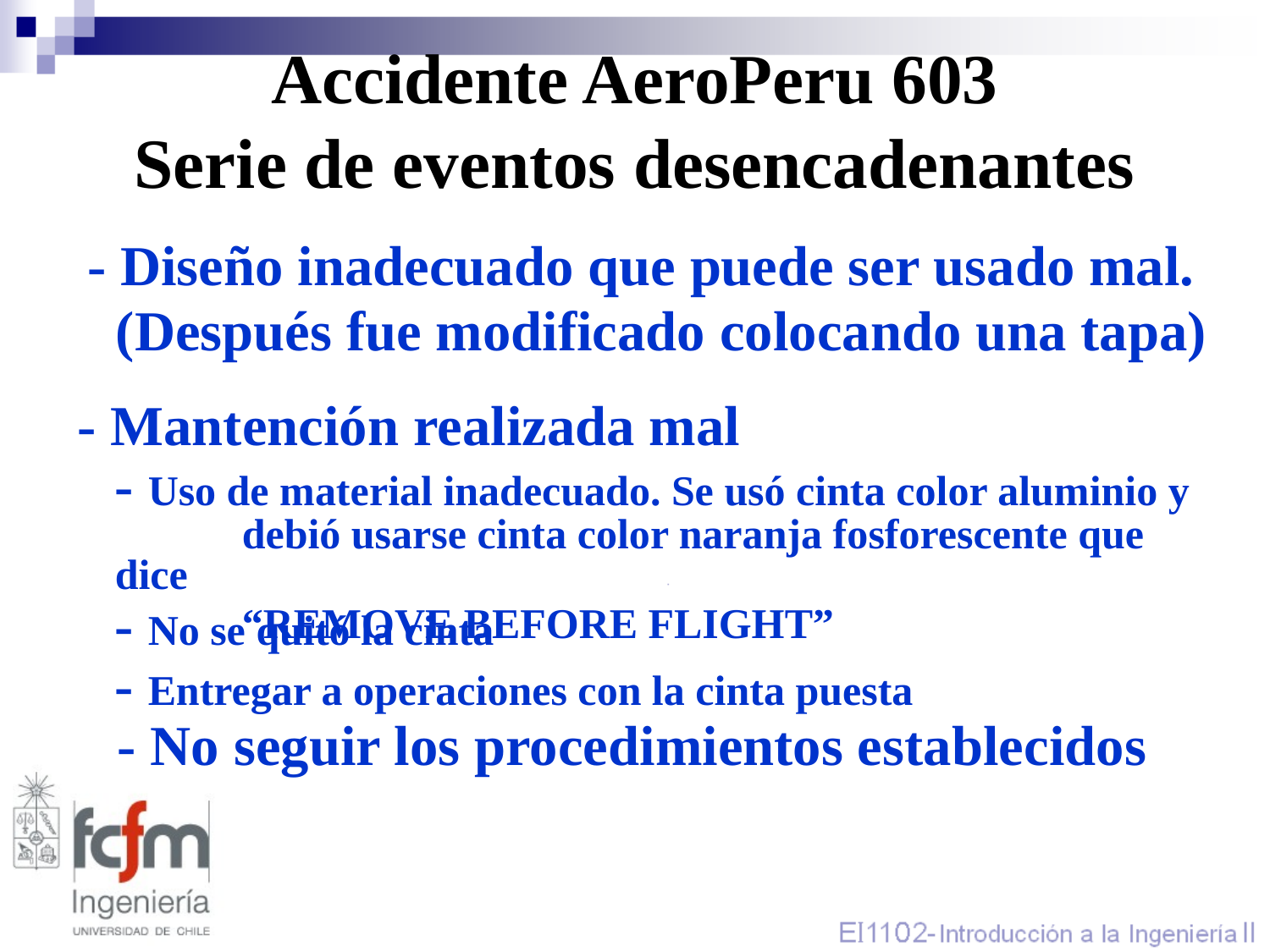

# Accidente AeroPeru 603 Serie de eventos desencadenantes
- Diseño inadecuado que puede ser usado mal.
  (Después fue modificado colocando una tapa)
- Mantención realizada mal
	- Uso de material inadecuado. Se usó cinta color aluminio y     	debió usarse cinta color naranja fosforescente que dice
		“REMOVE BEFORE FLIGHT”
	- No se quitó la cinta
	- Entregar a operaciones con la cinta puesta
- No seguir los procedimientos establecidos